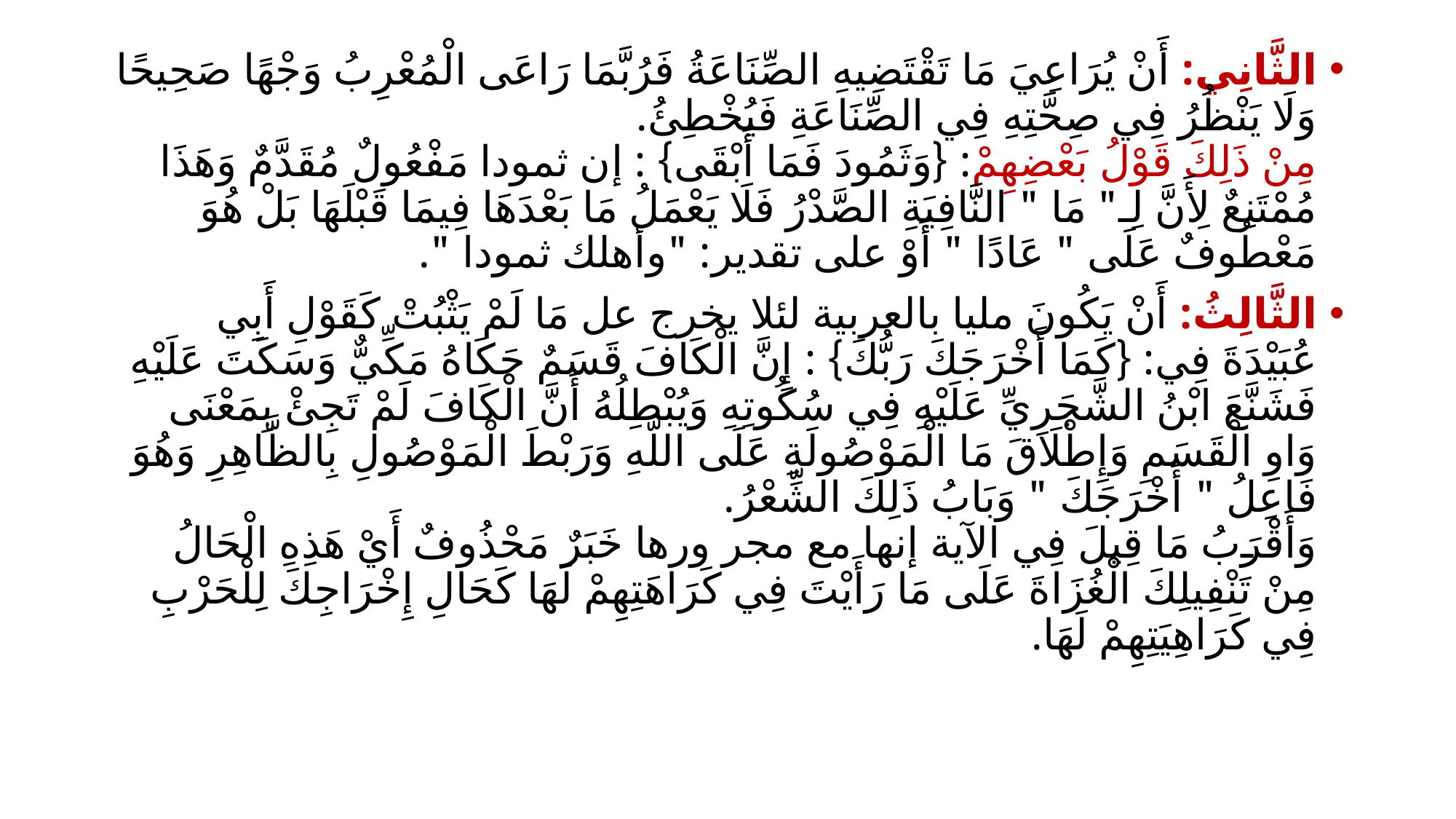

الثَّانِي: أَنْ يُرَاعِيَ مَا تَقْتَضِيهِ الصِّنَاعَةُ فَرُبَّمَا رَاعَى الْمُعْرِبُ وَجْهًا صَحِيحًا وَلَا يَنْظُرُ فِي صِحَّتِهِ فِي الصِّنَاعَةِ فَيُخْطِئُ.
مِنْ ذَلِكَ قَوْلُ بَعْضِهِمْ: {وَثَمُودَ فَمَا أَبْقَى} : إن ثمودا مَفْعُولٌ مُقَدَّمٌ وَهَذَا مُمْتَنِعٌ لِأَنَّ لِـ" مَا " النَّافِيَةِ الصَّدْرُ فَلَا يَعْمَلُ مَا بَعْدَهَا فِيمَا قَبْلَهَا بَلْ هُوَ مَعْطُوفٌ عَلَى " عَادًا " أَوْ على تقدير: "وأهلك ثمودا ".
الثَّالِثُ: أَنْ يَكُونَ مليا بالعربية لئلا يخرج عل مَا لَمْ يَثْبُتْ كَقَوْلِ أَبِي عُبَيْدَةَ فِي: {كَمَا أَخْرَجَكَ رَبُّكَ} : إِنَّ الْكَافَ قَسَمٌ حَكَاهُ مَكِّيٌّ وَسَكَتَ عَلَيْهِ فَشَنَّعَ ابْنُ الشَّجَرِيِّ عَلَيْهِ فِي سُكُوتِهِ وَيُبْطِلُهُ أَنَّ الْكَافَ لَمْ تَجِئْ بِمَعْنَى وَاوِ الْقَسَمِ وَإِطْلَاقَ مَا الْمَوْصُولَةِ عَلَى اللَّهِ وَرَبْطَ الْمَوْصُولِ بِالظَّاهِرِ وَهُوَ فَاعِلُ " أَخْرَجَكَ " وَبَابُ ذَلِكَ الشِّعْرُ.
وَأَقْرَبُ مَا قِيلَ فِي الآية إنها مع مجر ورها خَبَرٌ مَحْذُوفٌ أَيْ هَذِهِ الْحَالُ مِنْ تَنْفِيلِكَ الْغُزَاةَ عَلَى مَا رَأَيْتَ فِي كَرَاهَتِهِمْ لَهَا كَحَالِ إِخْرَاجِكَ لِلْحَرْبِ فِي كَرَاهِيَتِهِمْ لَهَا.